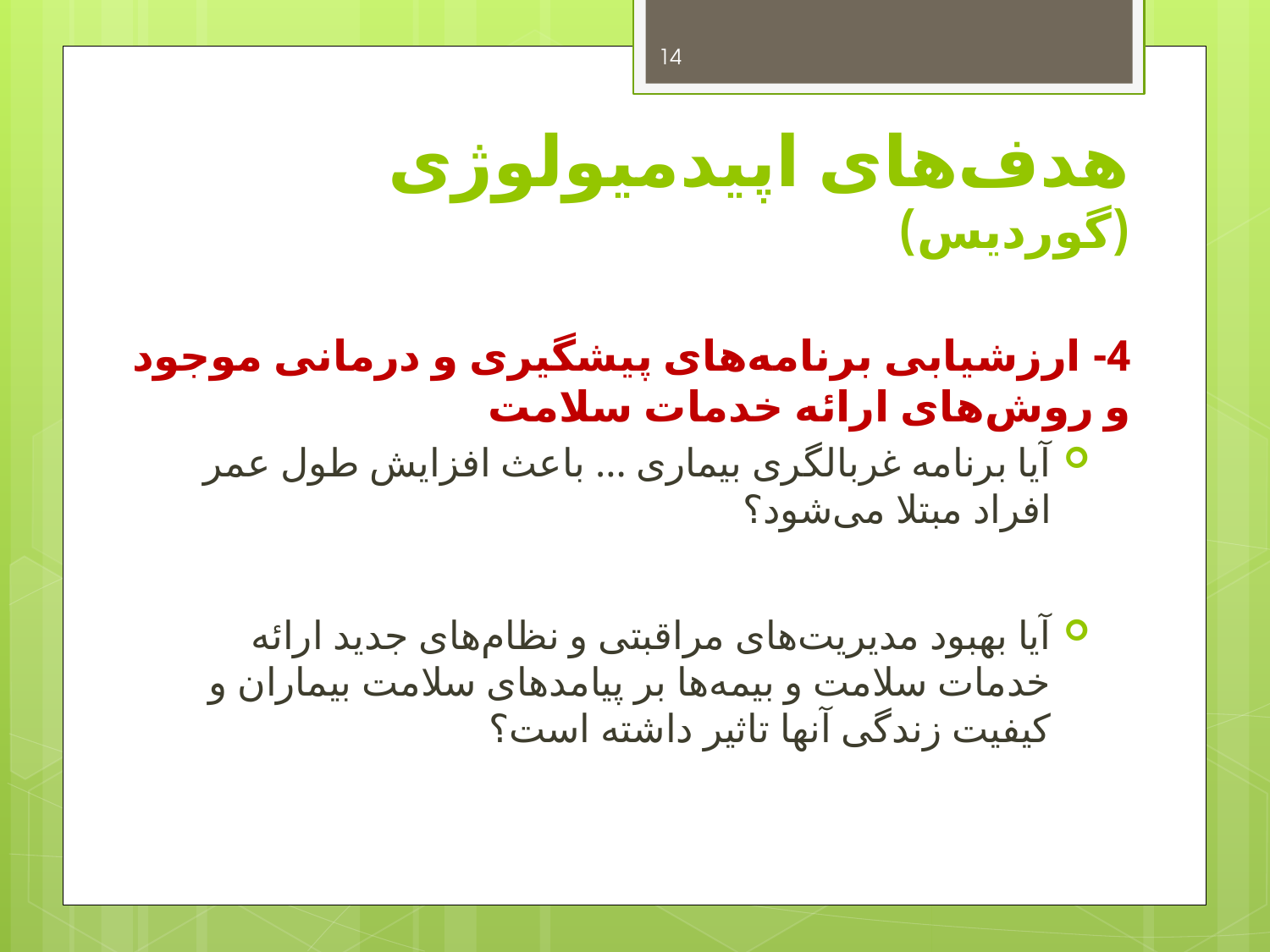

14
# هدف‌های اپیدمیولوژی (گوردیس)
4- ارزشیابی برنامه‌های پیشگیری و درمانی موجود و روش‌های ارائه خدمات سلامت
آیا برنامه غربالگری بیماری ... باعث افزایش طول عمر افراد مبتلا می‌شود؟

آیا بهبود مدیریت‌های مراقبتی و نظام‌های جدید ارائه خدمات سلامت و بیمه‌ها بر پیامدهای سلامت بیماران و کیفیت زندگی آنها تاثیر داشته است؟